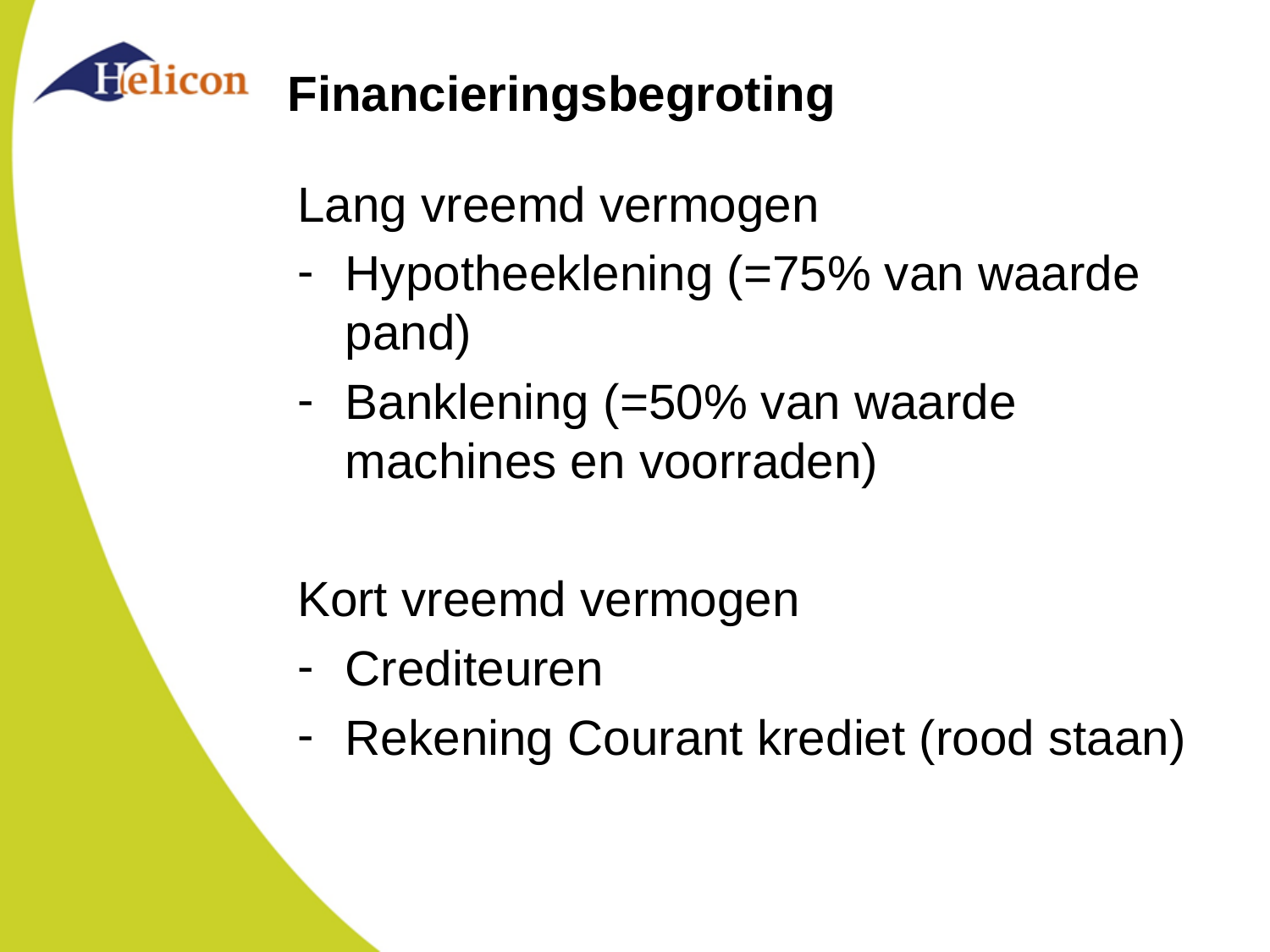

# Financieringsbegroting
Lang vreemd vermogen
Hypotheeklening (=75% van waarde pand)
Banklening (=50% van waarde machines en voorraden)

Kort vreemd vermogen
Crediteuren
Rekening Courant krediet (rood staan)